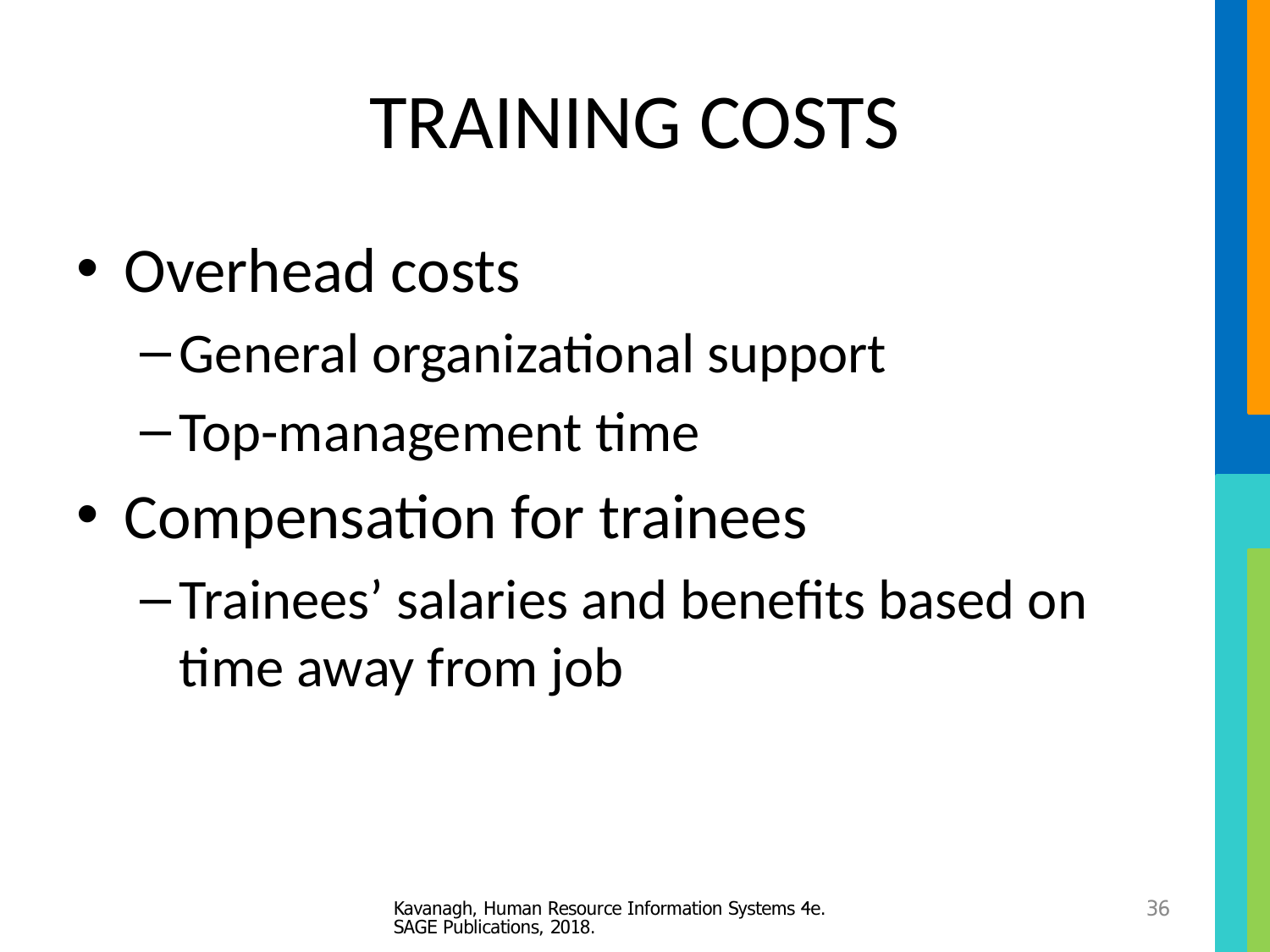

# TRAINING COSTS
Overhead costs
General organizational support
Top-management time
Compensation for trainees
Trainees’ salaries and benefits based on time away from job
Kavanagh, Human Resource Information Systems 4e. SAGE Publications, 2018.
36